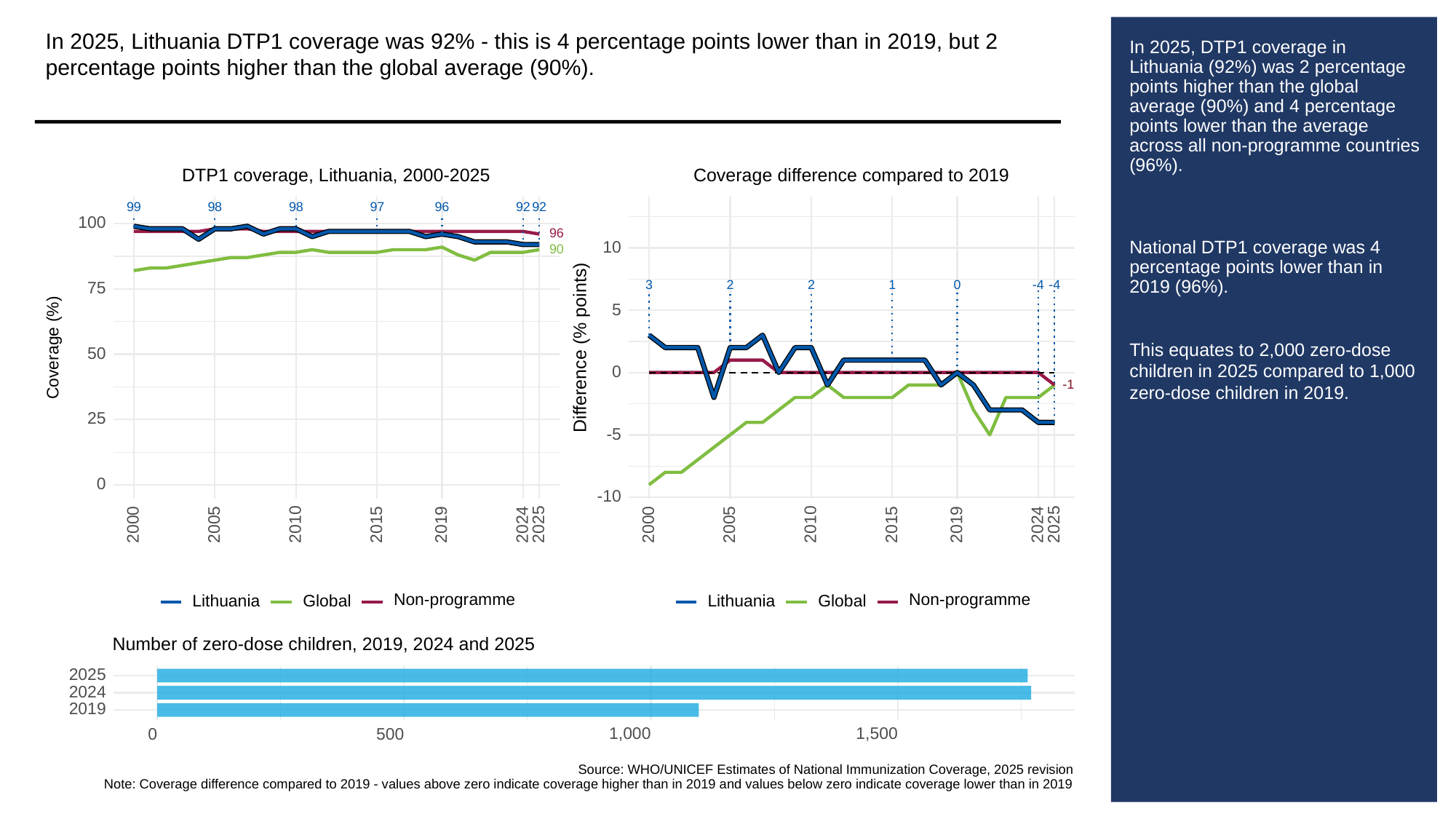

In 2025, Lithuania DTP1 coverage was 92% - this is 4 percentage points lower than in 2019, but 2 percentage points higher than the global average (90%).
# In 2025, DTP1 coverage in Lithuania (92%) was 2 percentage points higher than the global average (90%) and 4 percentage points lower than the average across all non-programme countries (96%).

National DTP1 coverage was 4 percentage points lower than in 2019 (96%).

This equates to 2,000 zero-dose children in 2025 compared to 1,000 zero-dose children in 2019.

Coverage difference compared to 2019
DTP1 coverage, Lithuania, 2000-2025

99
98
98
97
96
92
92

100

96
10
90

3
0
2
2
1
-4
-4
75

5

Difference (% points)
Coverage (%)

50

0

-1
-1

25

-5

0

-10

2000
2005
2010
2015
2019
2024
2025
2000
2005
2010
2015
2019
2024
2025
Non-programme
Non-programme
Global
Global
Lithuania
Lithuania

Number of zero-dose children, 2019, 2024 and 2025

2025

2024

2019

1,000
1,500
0
500
Source: WHO/UNICEF Estimates of National Immunization Coverage, 2025 revision
Note: Coverage difference compared to 2019 - values above zero indicate coverage higher than in 2019 and values below zero indicate coverage lower than in 2019